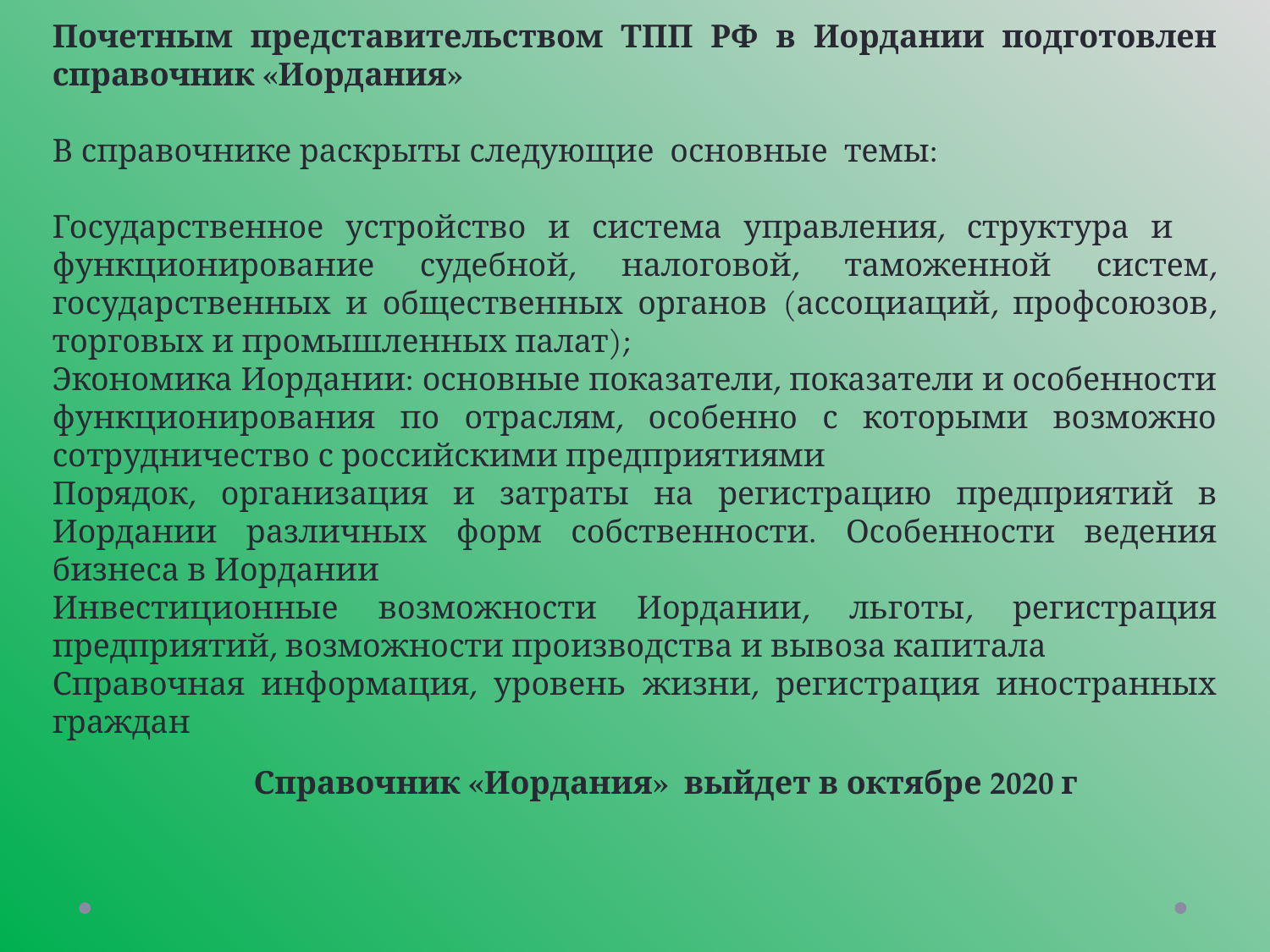

Почетным представительством ТПП РФ в Иордании подготовлен справочник «Иордания»

В справочнике раскрыты следующие  основные  темы:

Государственное устройство и система управления, структура и   функционирование судебной, налоговой, таможенной систем, государственных и общественных органов (ассоциаций, профсоюзов, торговых и промышленных палат);
Экономика Иордании: основные показатели, показатели и особенности функционирования по отраслям, особенно с которыми возможно сотрудничество с российскими предприятиями
Порядок, организация и затраты на регистрацию предприятий в Иордании различных форм собственности. Особенности ведения бизнеса в Иордании
Инвестиционные возможности Иордании, льготы, регистрация предприятий, возможности производства и вывоза капитала
Справочная информация, уровень жизни, регистрация иностранных граждан
Справочник «Иордания»  выйдет в октябре 2020 г